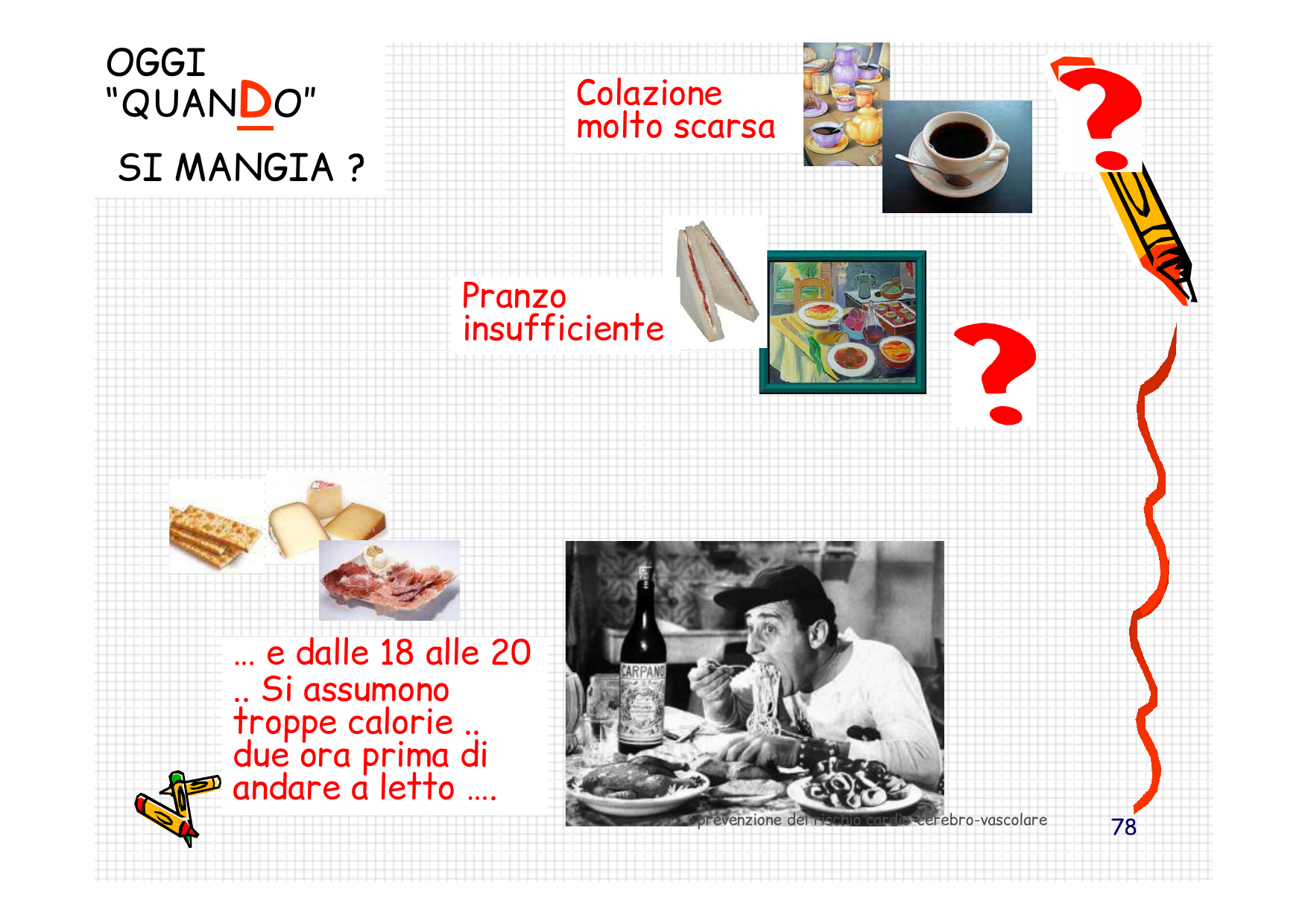

OGGI “QUANDO”

Colazione molto scarsa

Provincia Milano 1

SI MANGIA ?

Pranzo insufficiente

… e dalle 18 alle 20
.. Si assumono troppe calorie .. due ora prima di andare a letto ….

prevenzione del rischio cardio-cerebro-vascolare

78